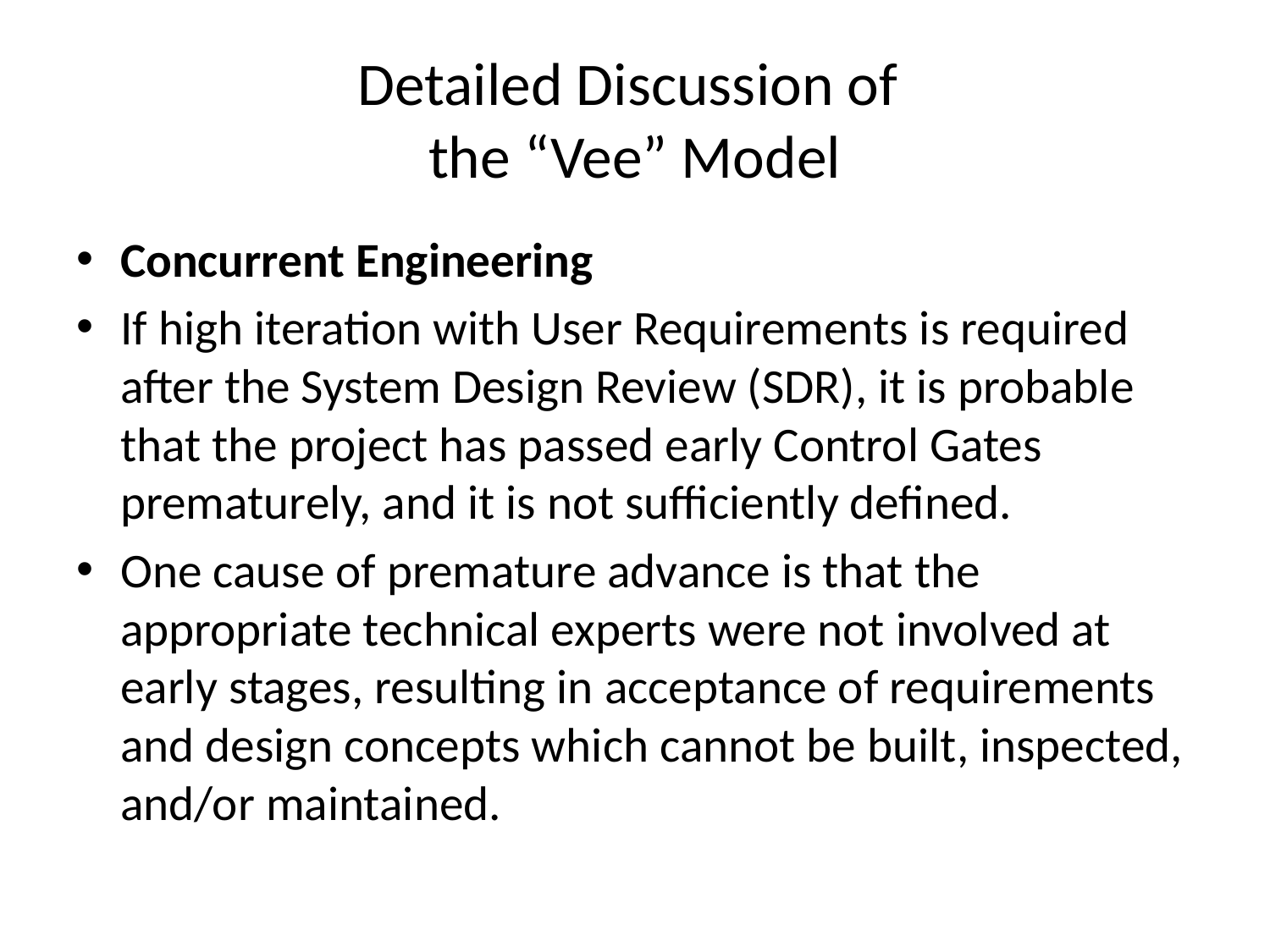

# Detailed Discussion of the “Vee” Model
Concurrent Engineering
If high iteration with User Requirements is required after the System Design Review (SDR), it is probable that the project has passed early Control Gates prematurely, and it is not sufficiently defined.
One cause of premature advance is that the appropriate technical experts were not involved at early stages, resulting in acceptance of requirements and design concepts which cannot be built, inspected, and/or maintained.